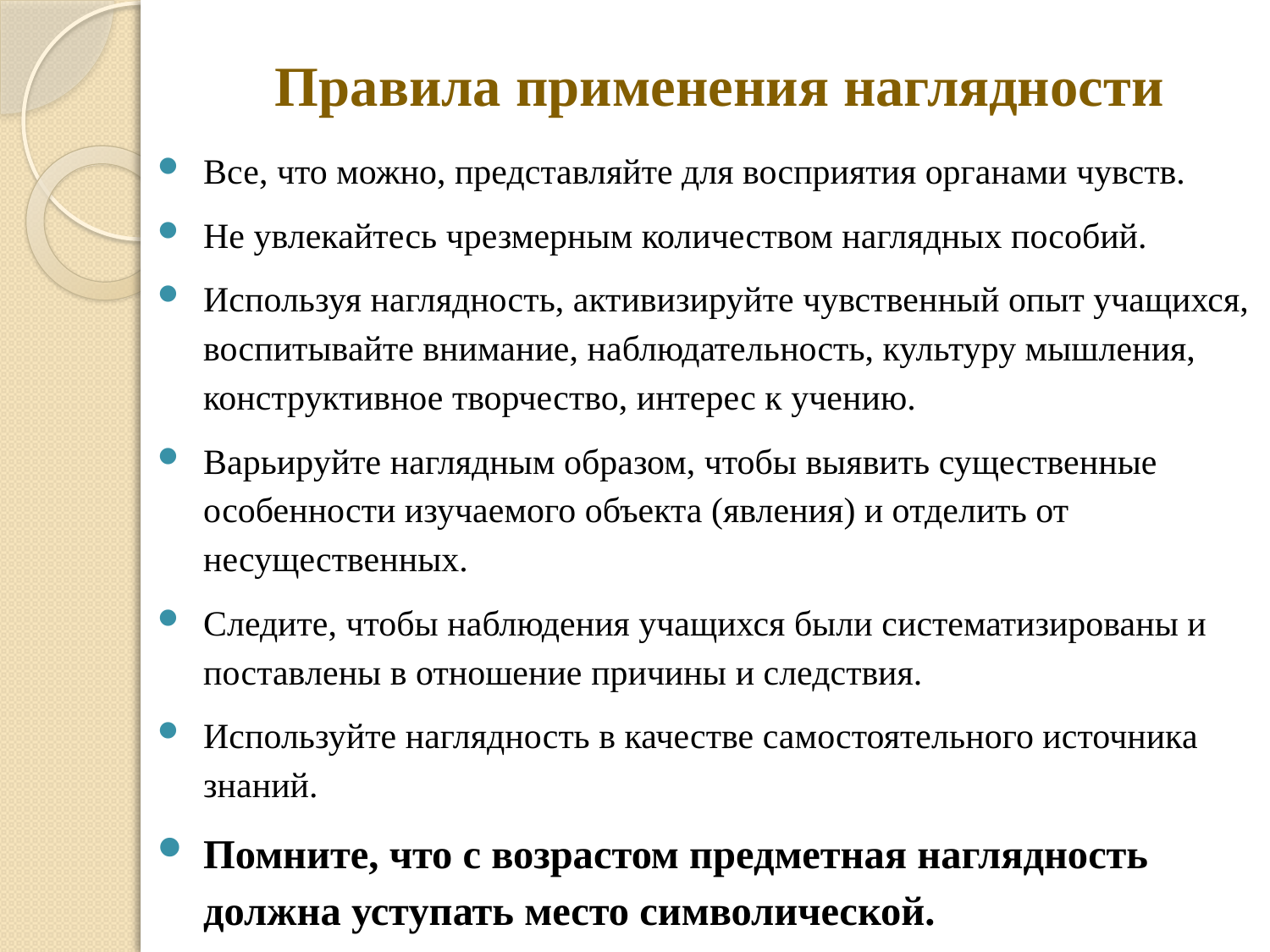

# Правила применения наглядности
Все, что можно, представляйте для восприятия органами чувств.
Не увлекайтесь чрезмерным количеством наглядных пособий.
Используя наглядность, активизируйте чувственный опыт учащихся, воспитывайте внимание, наблюдательность, культуру мышления, конструктивное творчество, интерес к учению.
Варьируйте наглядным образом, чтобы выявить существенные особенности изучаемого объекта (явления) и отделить от несущественных.
Следите, чтобы наблюдения учащихся были систематизированы и поставлены в отношение причины и следствия.
Используйте наглядность в качестве самостоятельного источника знаний.
Помните, что с возрастом предметная наглядность должна уступать место символической.